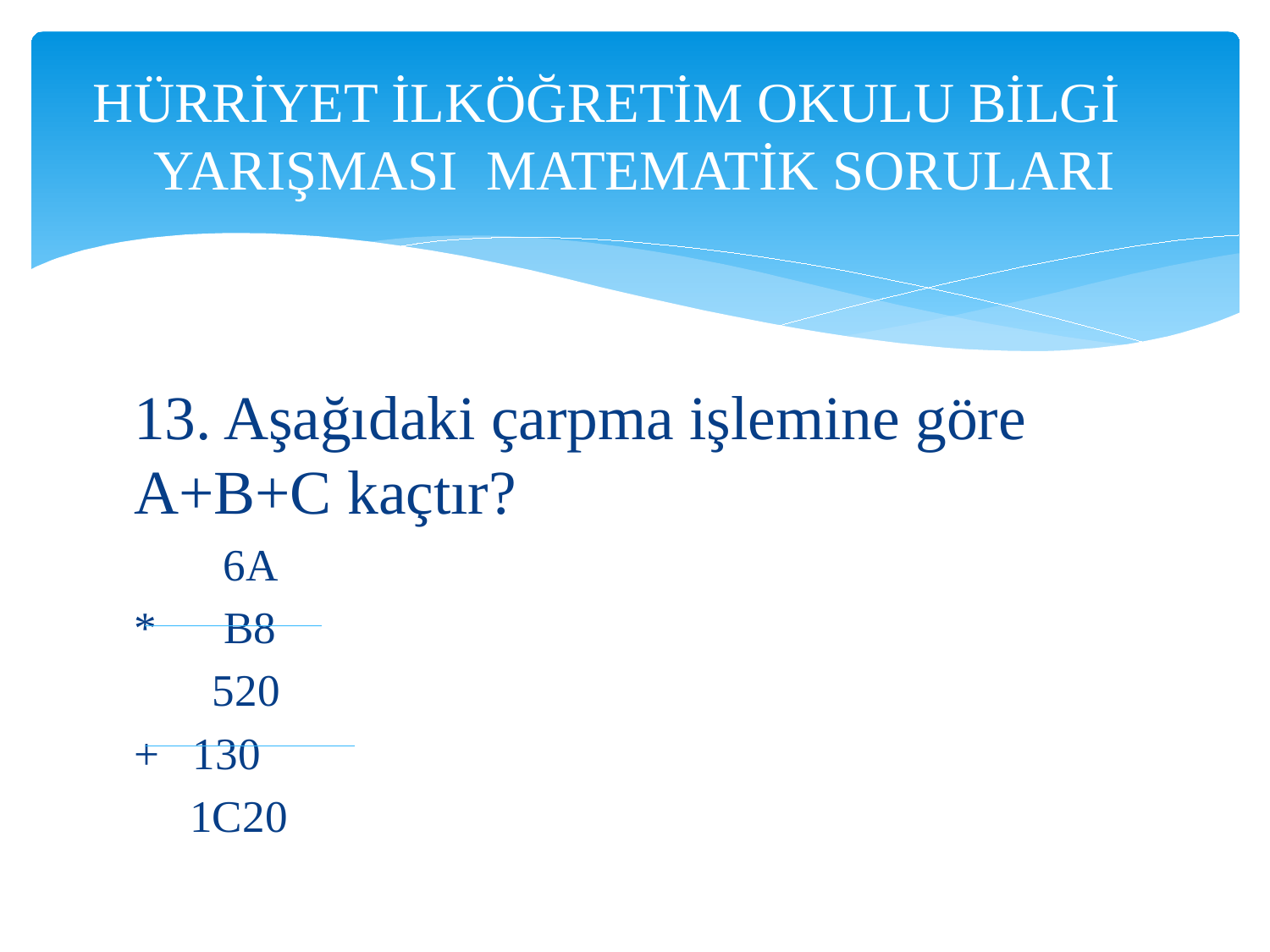

# HÜRRİYET İLKÖĞRETİM OKULU BİLGİ     YARIŞMASI  MATEMATİK SORULARI
13. Aşağıdaki çarpma işlemine göre A+B+C kaçtır?
        6A
*      B8
       520
+   130
     1C20